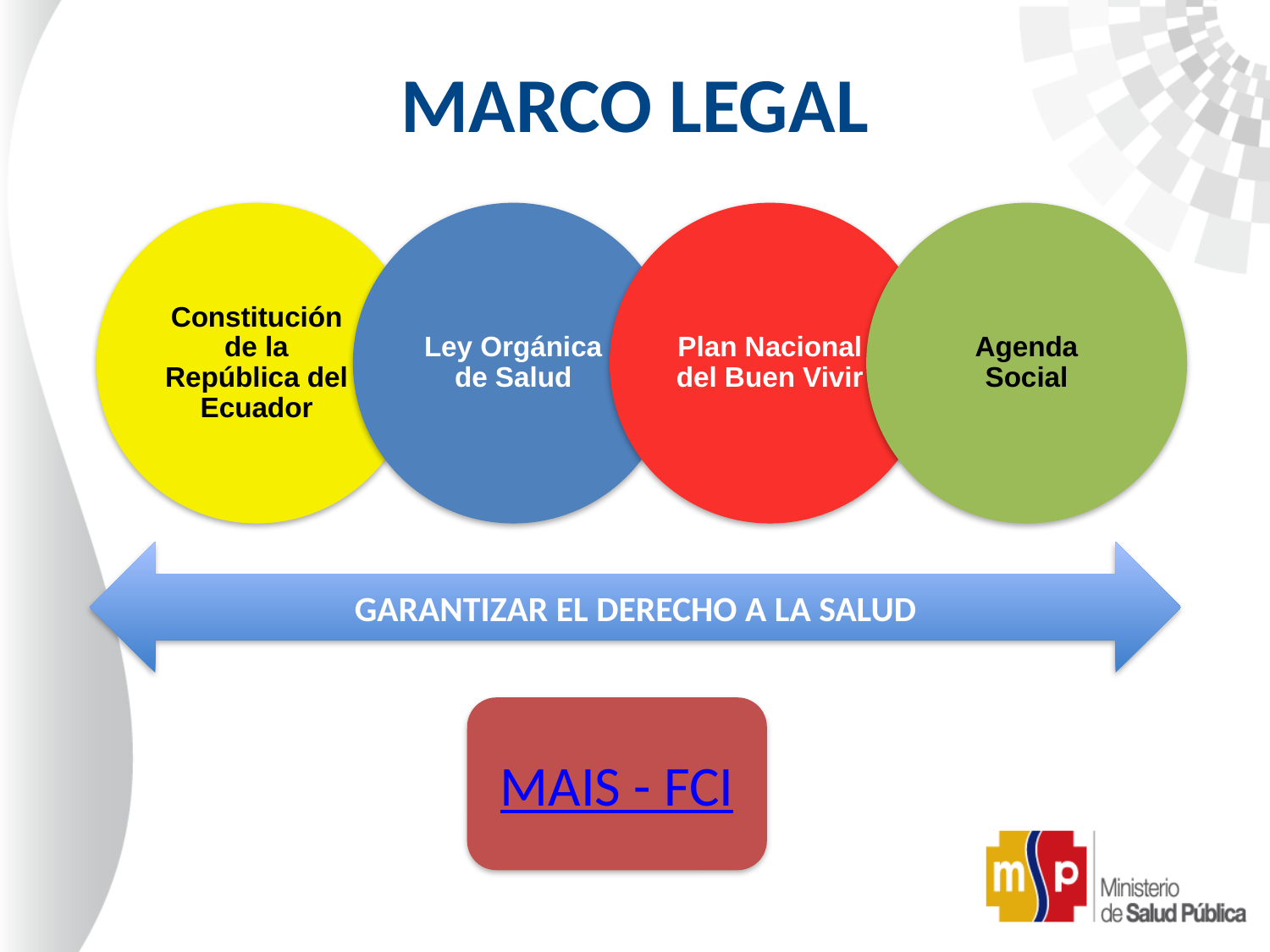

# MARCO LEGAL
Constitución de la República del Ecuador
Ley Orgánica de Salud
Plan Nacional del Buen Vivir
Agenda Social
GARANTIZAR EL DERECHO A LA SALUD
MAIS - FCI